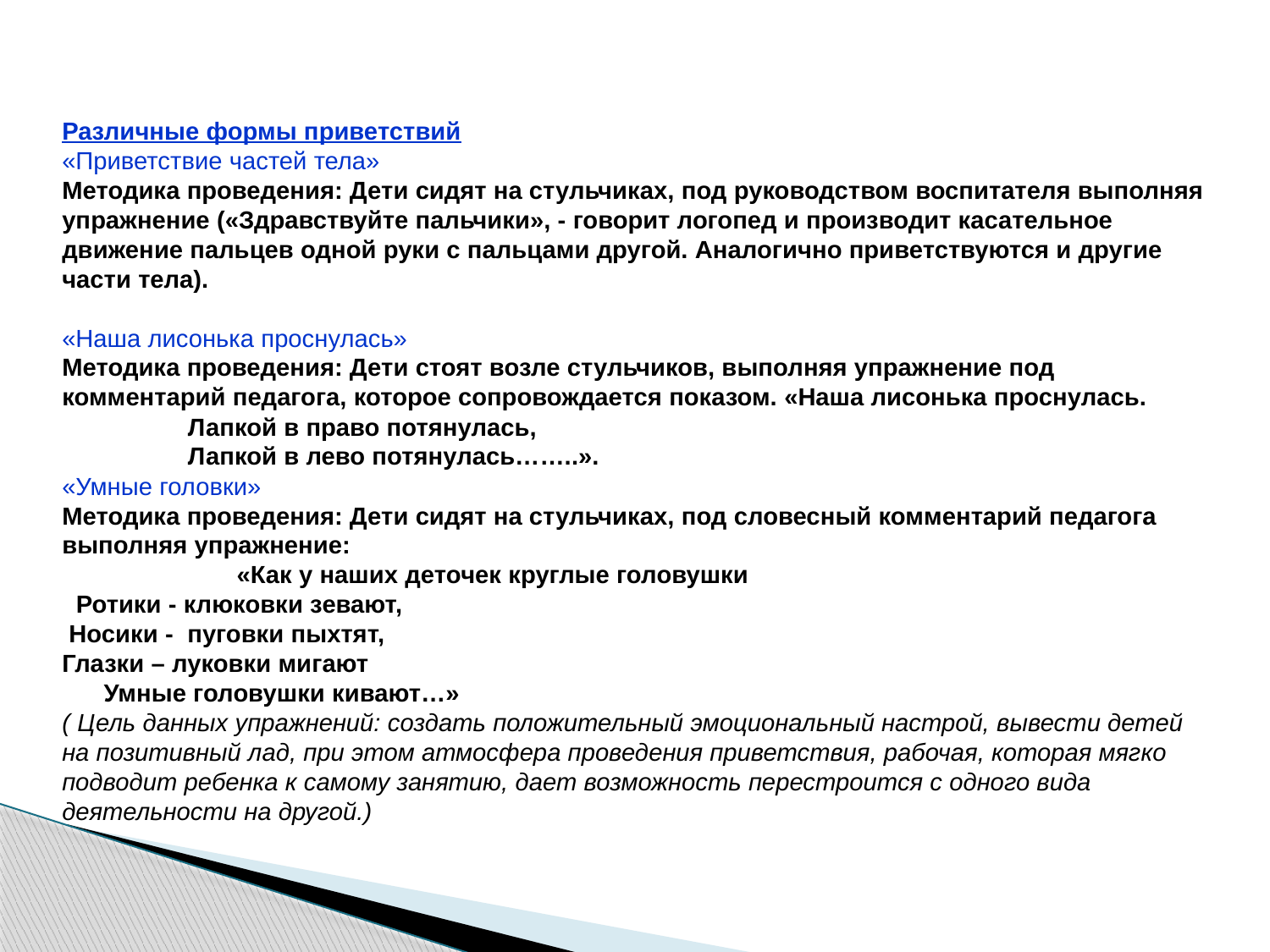

Различные формы приветствий
«Приветствие частей тела»
Методика проведения: Дети сидят на стульчиках, под руководством воспитателя выполняя упражнение («Здравствуйте пальчики», - говорит логопед и производит касательное движение пальцев одной руки с пальцами другой. Аналогично приветствуются и другие части тела).

«Наша лисонька проснулась»
Методика проведения: Дети стоят возле стульчиков, выполняя упражнение под  комментарий педагога, которое сопровождается показом. «Наша лисонька проснулась.
                  Лапкой в право потянулась,
                  Лапкой в лево потянулась……..».
«Умные головки»
Методика проведения: Дети сидят на стульчиках, под словесный комментарий педагога выполняя упражнение:
                         «Как у наших деточек круглые головушки
  Ротики - клюковки зевают,
 Носики -  пуговки пыхтят,
Глазки – луковки мигают
      Умные головушки кивают…»
( Цель данных упражнений: создать положительный эмоциональный настрой, вывести детей на позитивный лад, при этом атмосфера проведения приветствия, рабочая, которая мягко подводит ребенка к самому занятию, дает возможность перестроится с одного вида деятельности на другой.)

www.themegallery.com